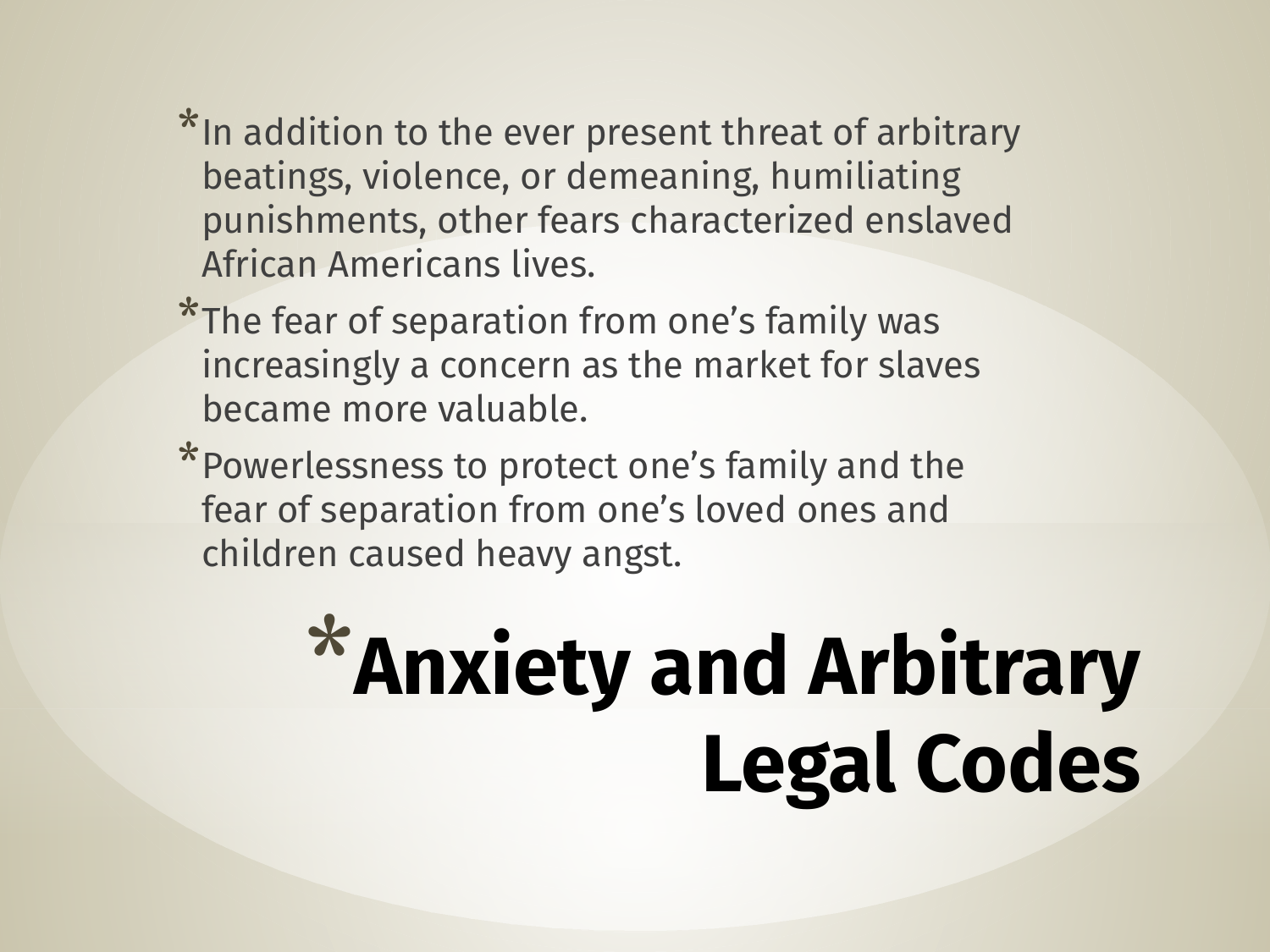

In addition to the ever present threat of arbitrary beatings, violence, or demeaning, humiliating punishments, other fears characterized enslaved African Americans lives.
The fear of separation from one’s family was increasingly a concern as the market for slaves became more valuable.
Powerlessness to protect one’s family and the fear of separation from one’s loved ones and children caused heavy angst.
# Anxiety and Arbitrary Legal Codes